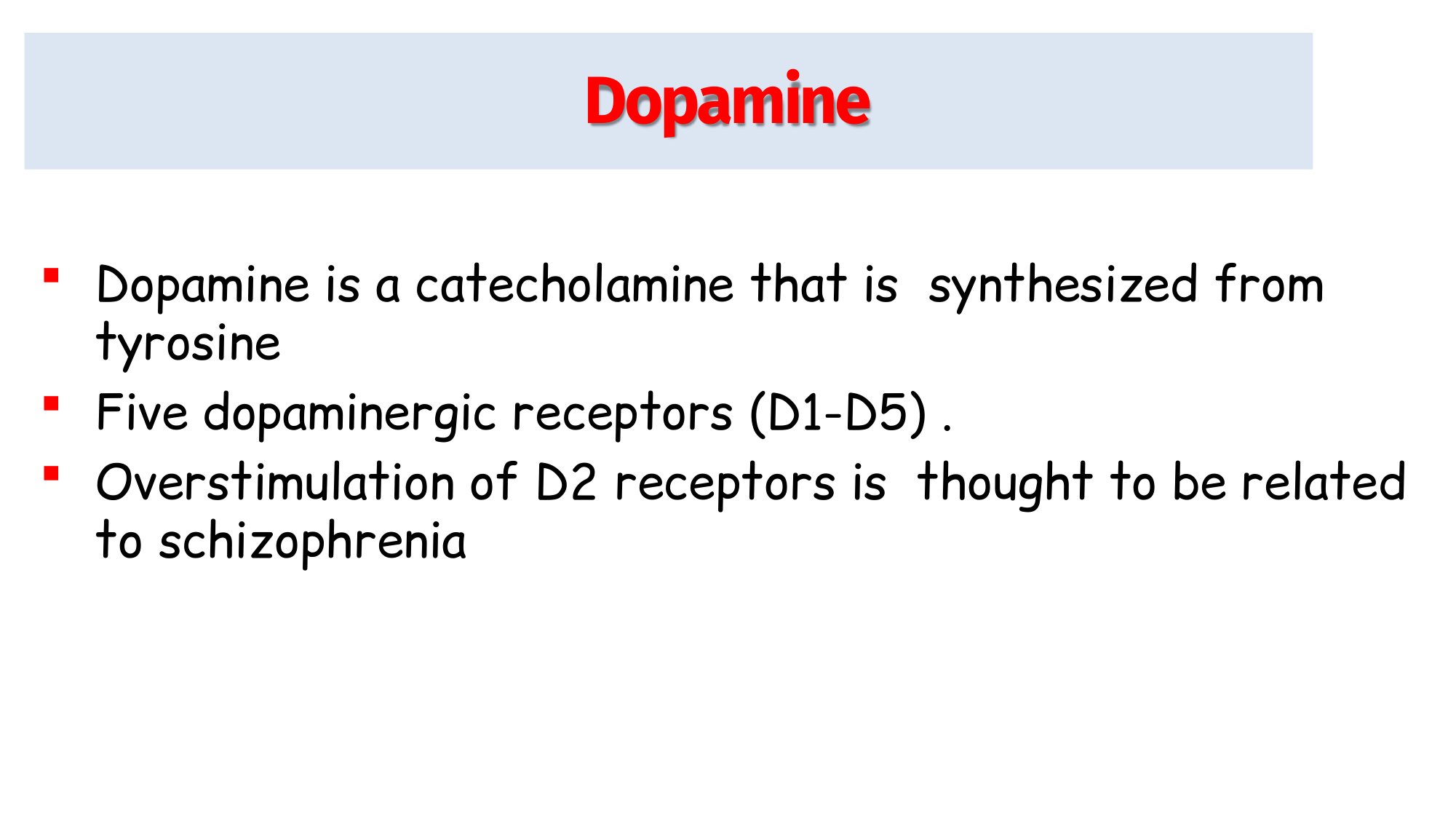

# Dopamine

Dopamine is a catecholamine that is  synthesized from tyrosine
Five dopaminergic receptors (D1-D5) .
Overstimulation of D2 receptors is  thought to be related to schizophrenia